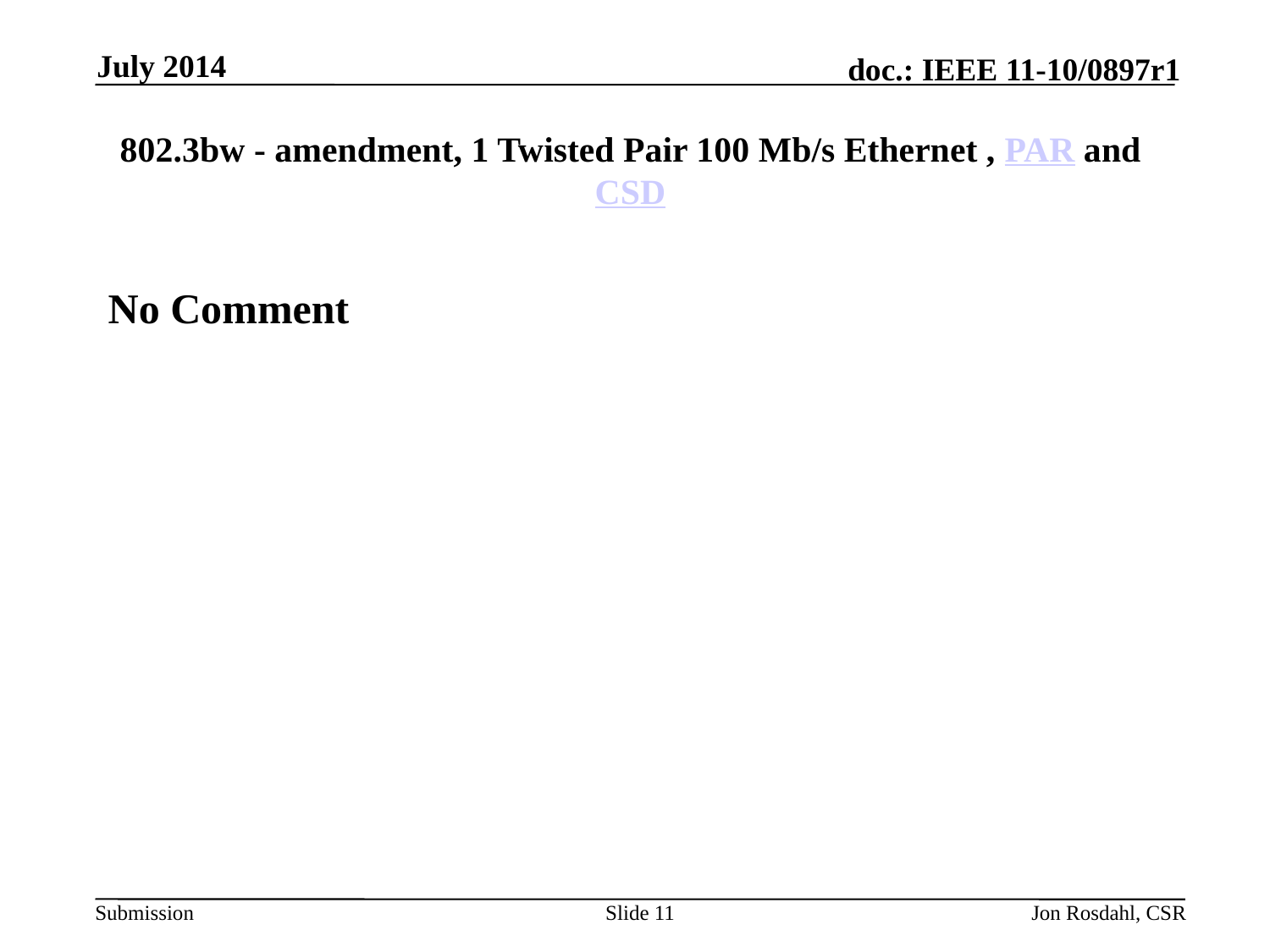

July 2014
# 802.3bw - amendment, 1 Twisted Pair 100 Mb/s Ethernet , PAR and CSD
No Comment
Slide 11
Jon Rosdahl, CSR